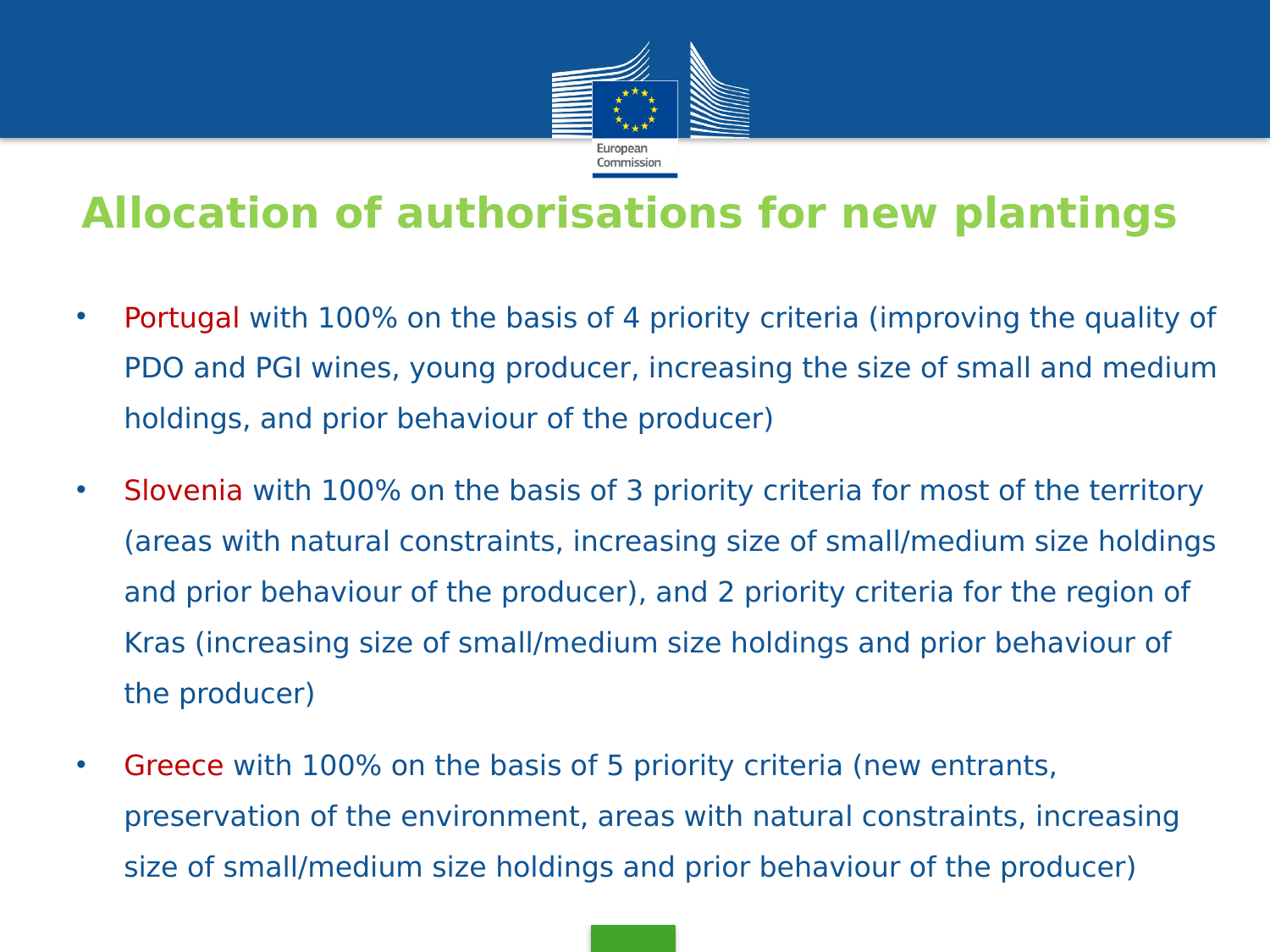

# Allocation of authorisations for new plantings
Portugal with 100% on the basis of 4 priority criteria (improving the quality of PDO and PGI wines, young producer, increasing the size of small and medium holdings, and prior behaviour of the producer)
Slovenia with 100% on the basis of 3 priority criteria for most of the territory (areas with natural constraints, increasing size of small/medium size holdings and prior behaviour of the producer), and 2 priority criteria for the region of Kras (increasing size of small/medium size holdings and prior behaviour of the producer)
Greece with 100% on the basis of 5 priority criteria (new entrants, preservation of the environment, areas with natural constraints, increasing size of small/medium size holdings and prior behaviour of the producer)